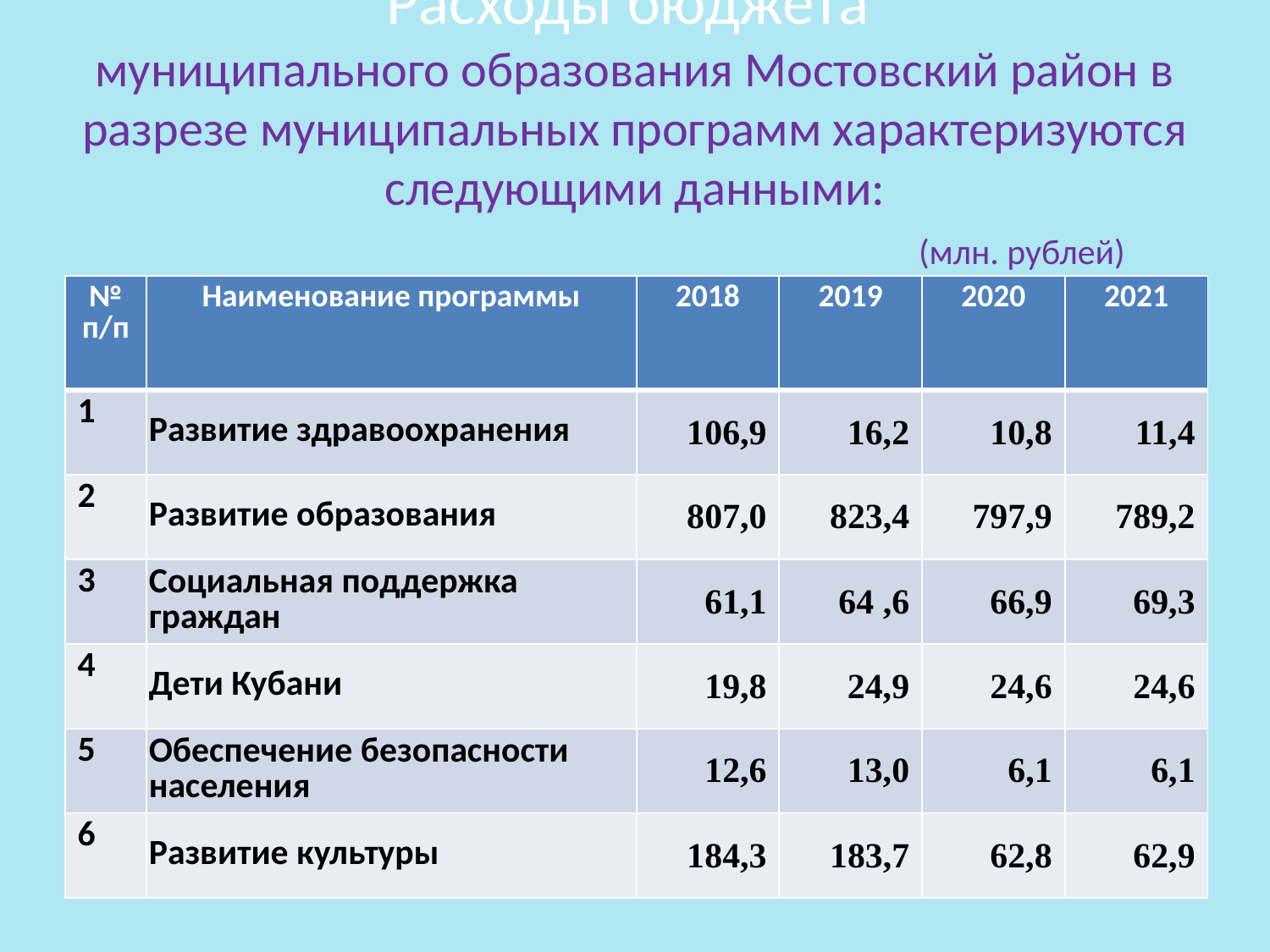

# Расходы бюджета муниципального образования Мостовский район в разрезе муниципальных программ характеризуются следующими данными: (млн. рублей)
| № п/п | Наименование программы | 2018 | 2019 | 2020 | 2021 |
| --- | --- | --- | --- | --- | --- |
| 1 | Развитие здравоохранения | 106,9 | 16,2 | 10,8 | 11,4 |
| 2 | Развитие образования | 807,0 | 823,4 | 797,9 | 789,2 |
| 3 | Социальная поддержка граждан | 61,1 | 64 ,6 | 66,9 | 69,3 |
| 4 | Дети Кубани | 19,8 | 24,9 | 24,6 | 24,6 |
| 5 | Обеспечение безопасности населения | 12,6 | 13,0 | 6,1 | 6,1 |
| 6 | Развитие культуры | 184,3 | 183,7 | 62,8 | 62,9 |